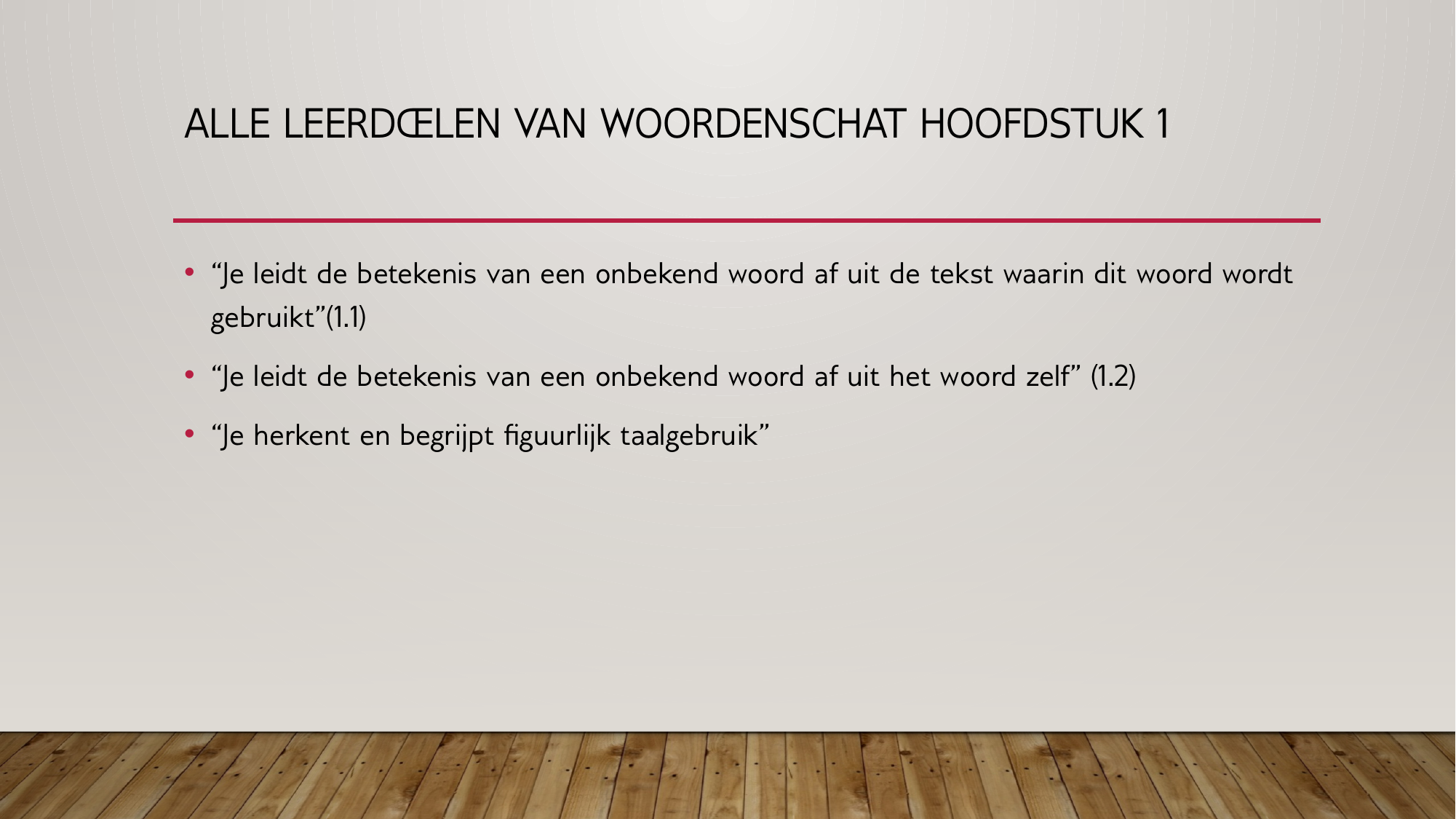

# Alle leerdoelen van woordenschat Hoofdstuk 1
“Je leidt de betekenis van een onbekend woord af uit de tekst waarin dit woord wordt gebruikt”(1.1)
“Je leidt de betekenis van een onbekend woord af uit het woord zelf” (1.2)
“Je herkent en begrijpt figuurlijk taalgebruik”